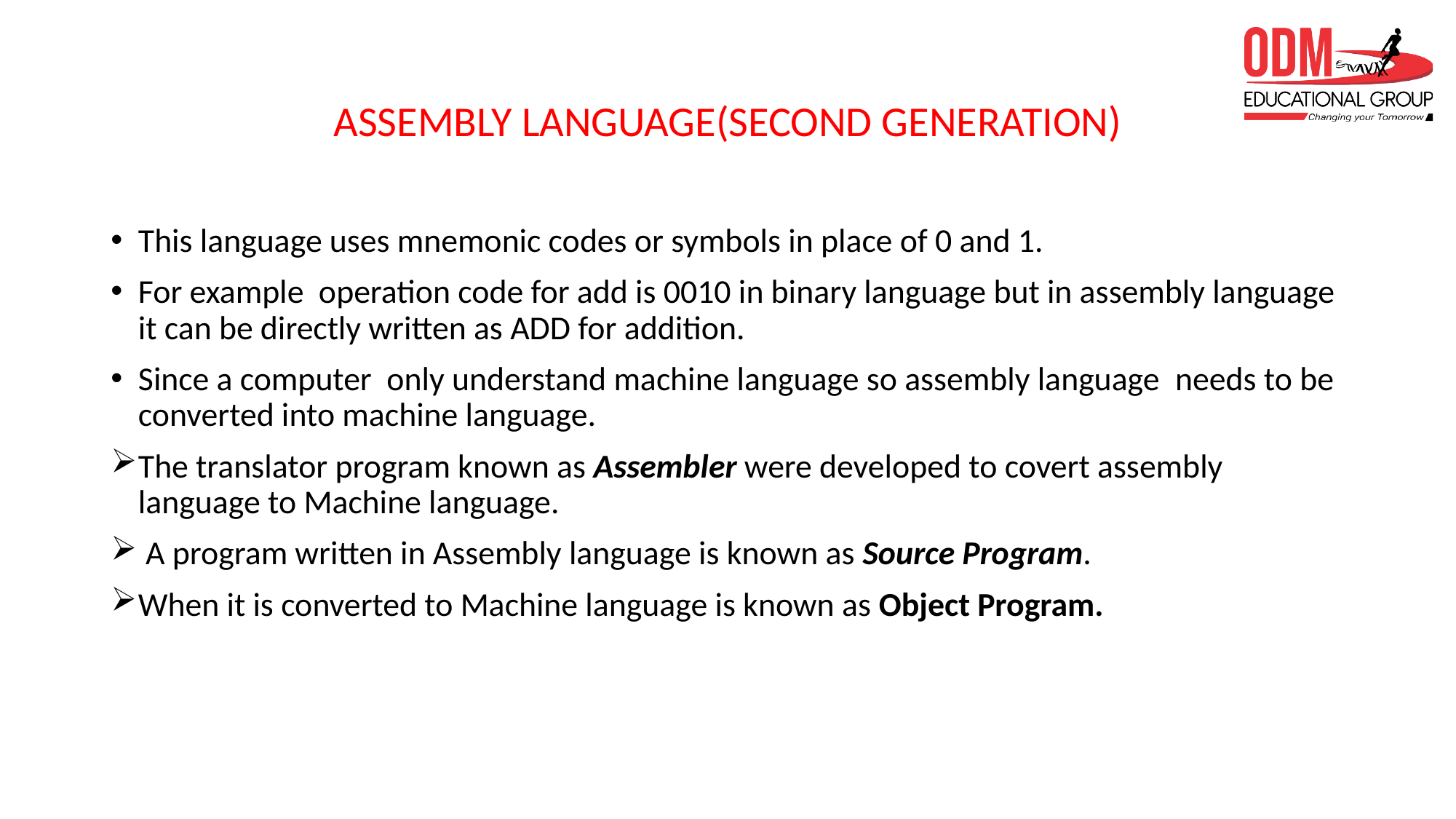

# ASSEMBLY LANGUAGE(SECOND GENERATION)
This language uses mnemonic codes or symbols in place of 0 and 1.
For example  operation code for add is 0010 in binary language but in assembly language it can be directly written as ADD for addition.
Since a computer  only understand machine language so assembly language  needs to be converted into machine language.
The translator program known as Assembler were developed to covert assembly language to Machine language.
 A program written in Assembly language is known as Source Program.
When it is converted to Machine language is known as Object Program.